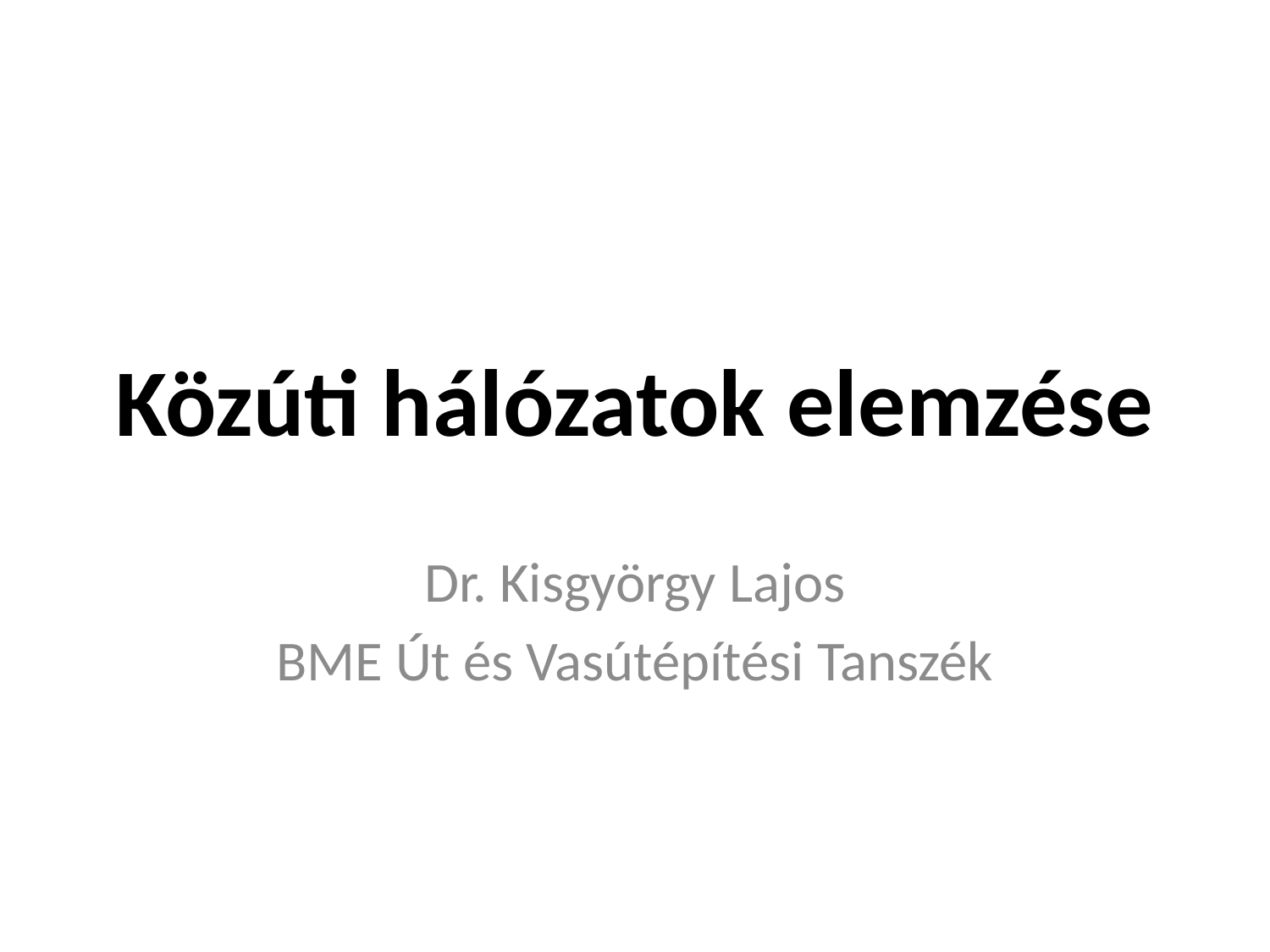

# Közúti hálózatok elemzése
Dr. Kisgyörgy Lajos
BME Út és Vasútépítési Tanszék